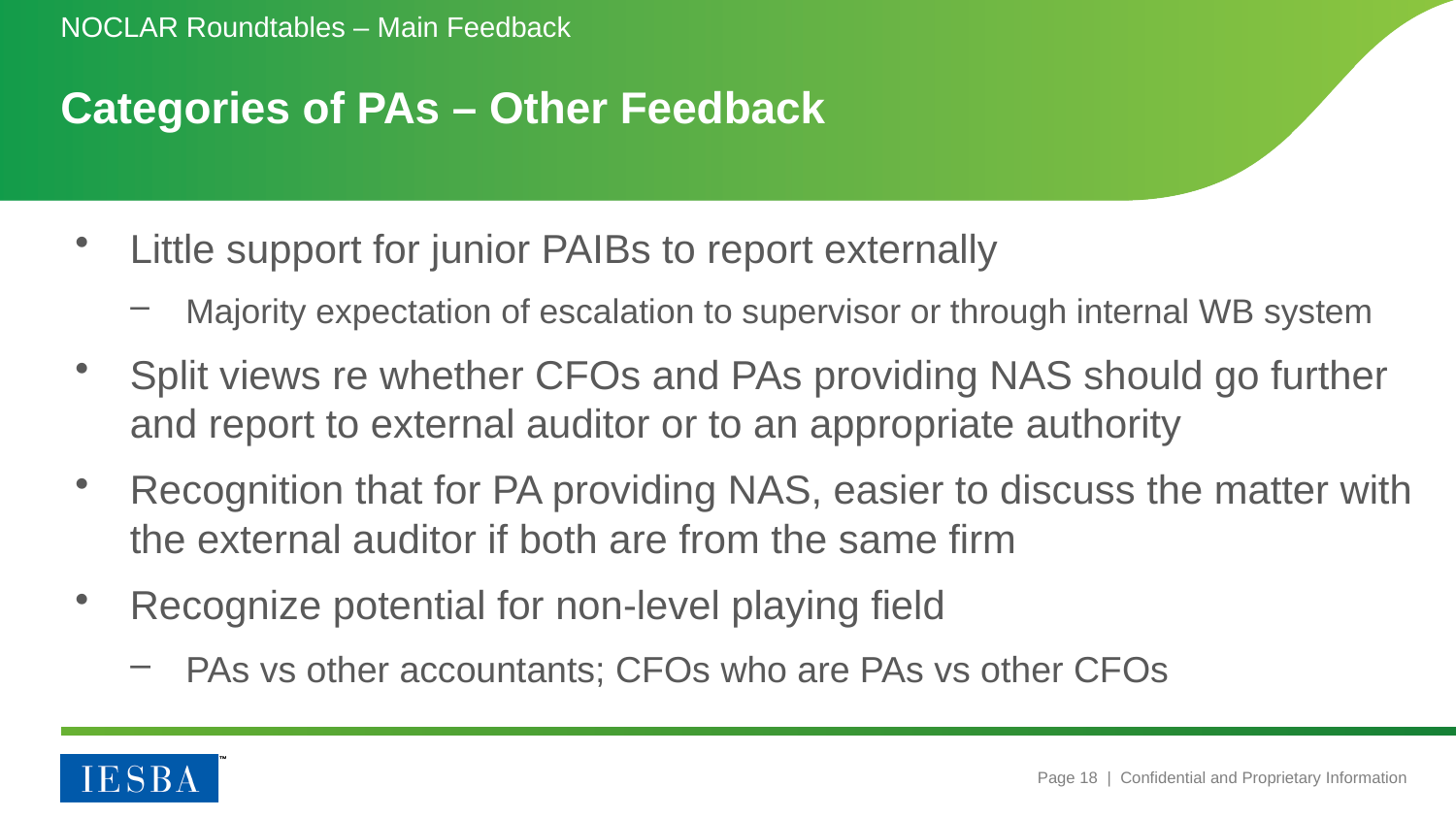

NOCLAR Roundtables – Main Feedback
# Categories of PAs – Other Feedback
Little support for junior PAIBs to report externally
Majority expectation of escalation to supervisor or through internal WB system
Split views re whether CFOs and PAs providing NAS should go further and report to external auditor or to an appropriate authority
Recognition that for PA providing NAS, easier to discuss the matter with the external auditor if both are from the same firm
Recognize potential for non-level playing field
PAs vs other accountants; CFOs who are PAs vs other CFOs